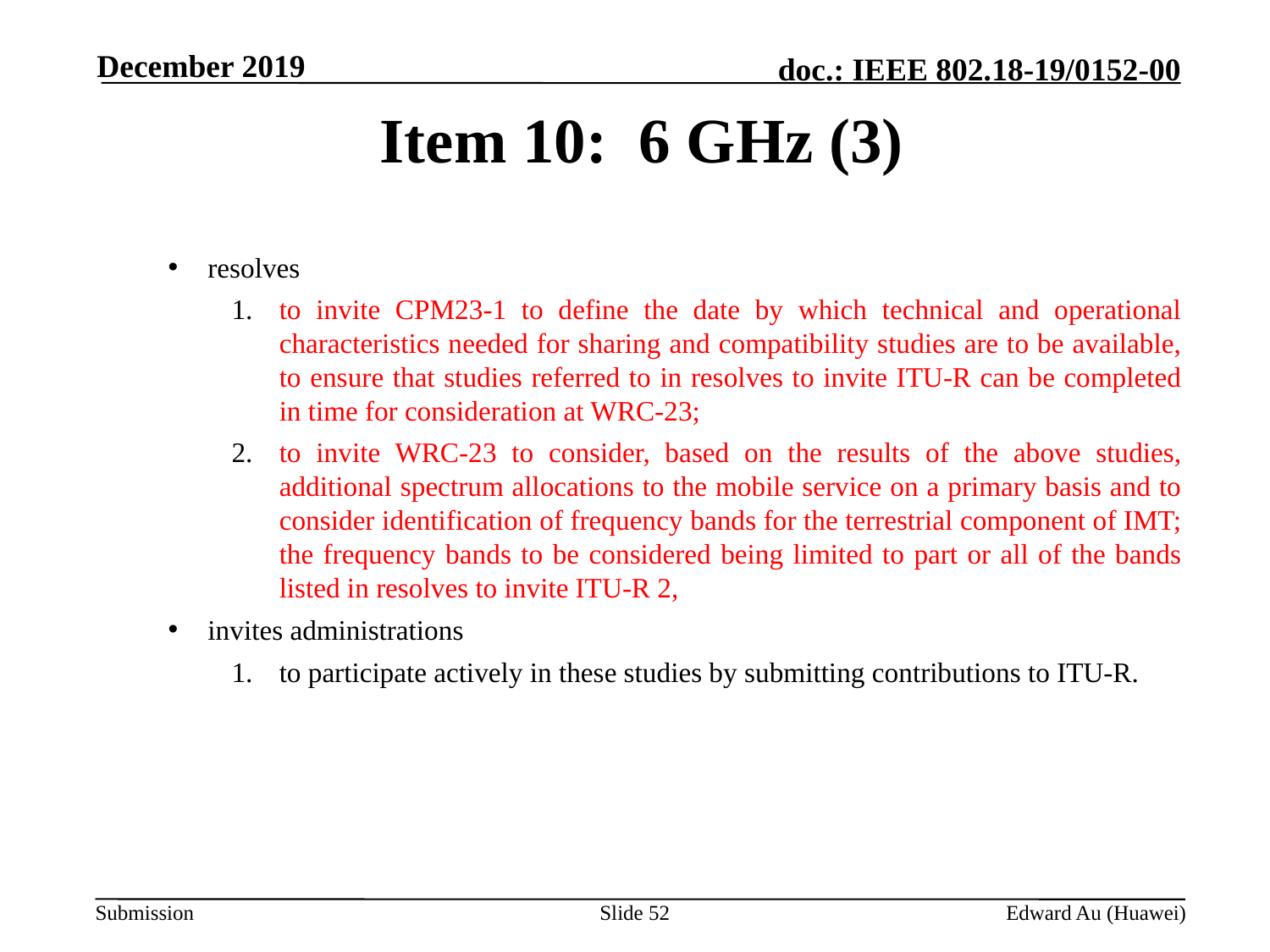

December 2019
# Item 10:  6 GHz (3)
resolves
to invite CPM23-1 to define the date by which technical and operational characteristics needed for sharing and compatibility studies are to be available, to ensure that studies referred to in resolves to invite ITU-R can be completed in time for consideration at WRC-23;
to invite WRC-23 to consider, based on the results of the above studies, additional spectrum allocations to the mobile service on a primary basis and to consider identification of frequency bands for the terrestrial component of IMT; the frequency bands to be considered being limited to part or all of the bands listed in resolves to invite ITU-R 2,
invites administrations
to participate actively in these studies by submitting contributions to ITU-R.
Slide 52
Edward Au (Huawei)